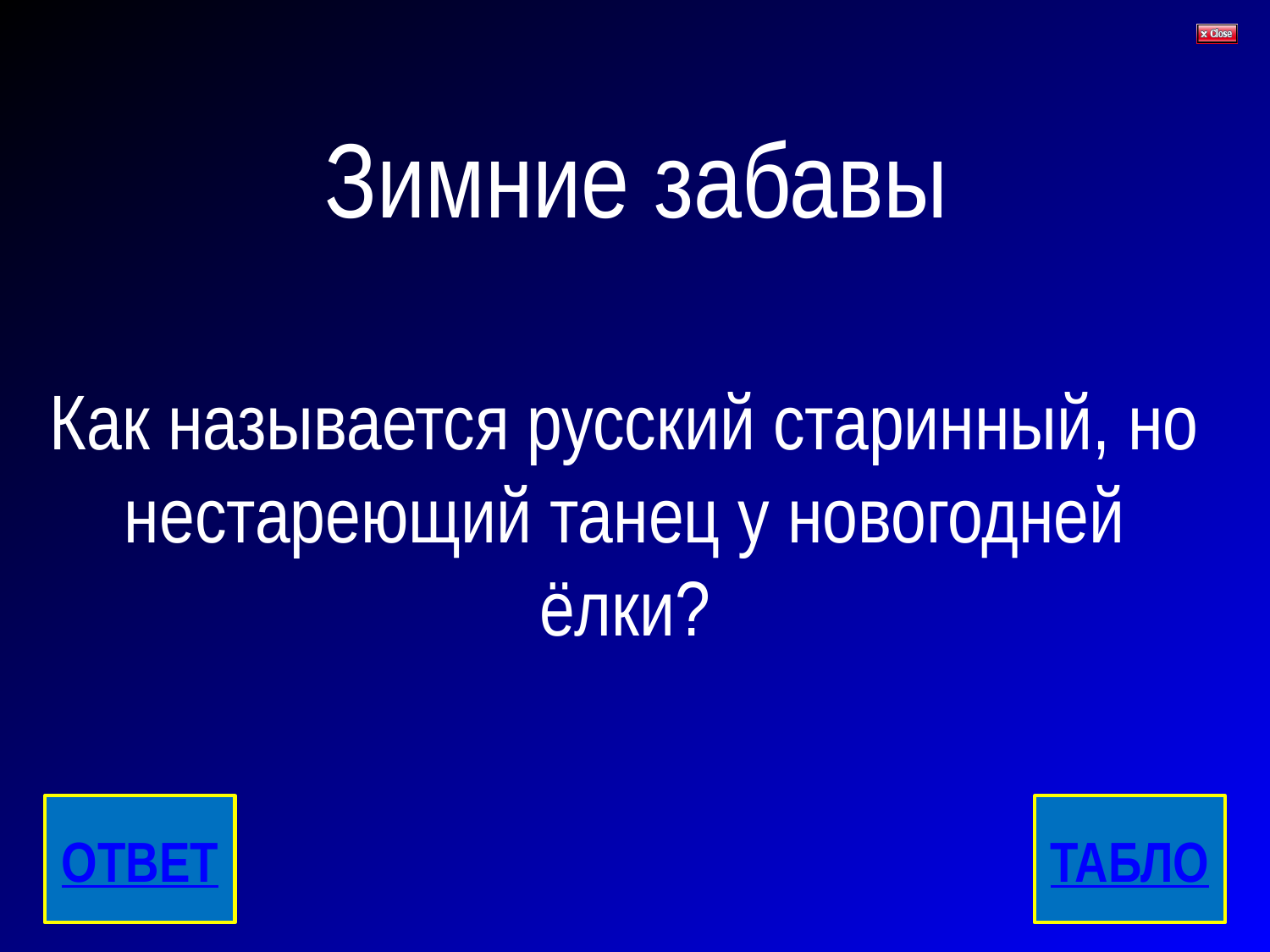

# Зимние забавы

Как называется русский старинный, но нестареющий танец у новогодней ёлки?
ОТВЕТ
ТАБЛО